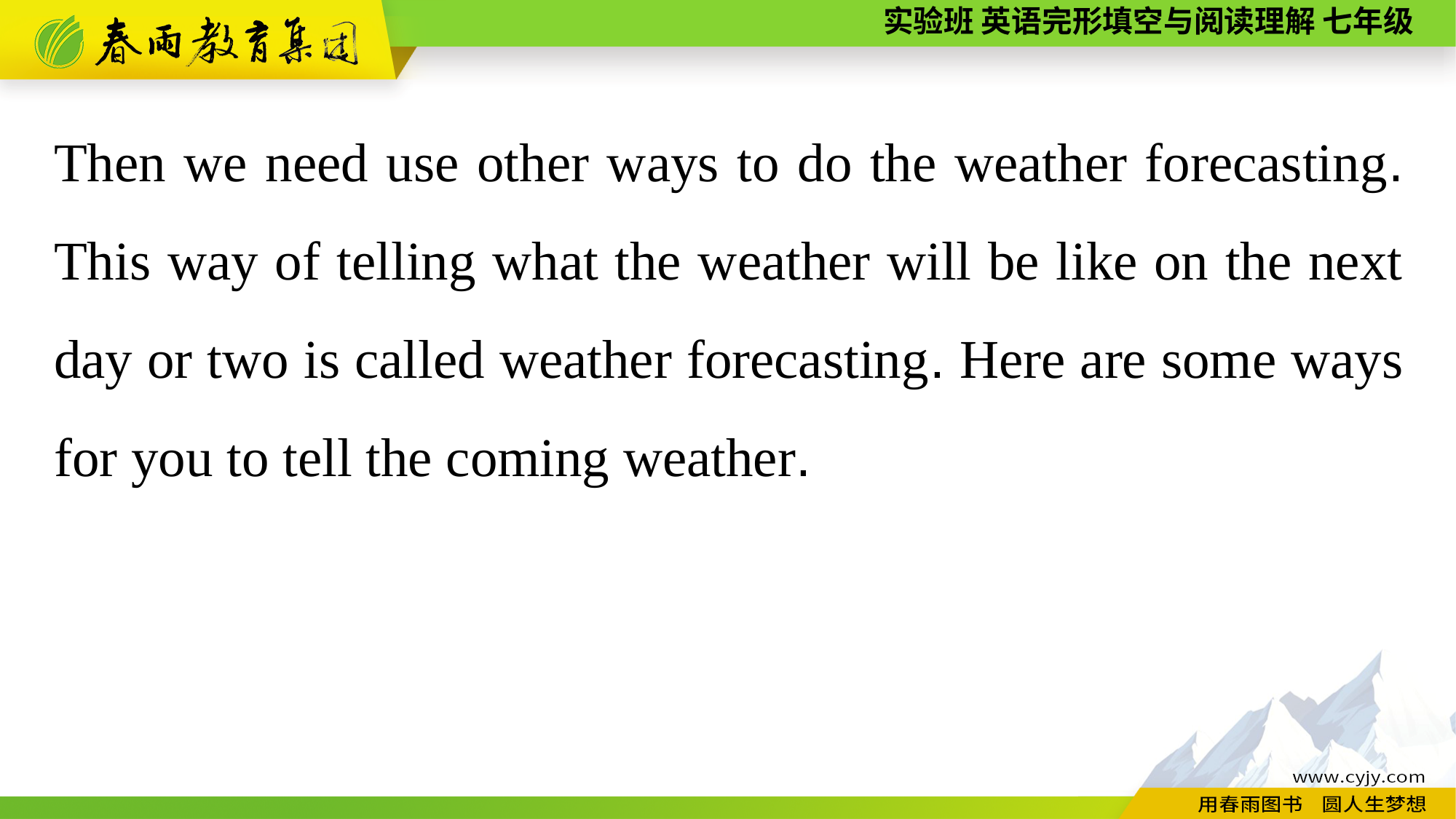

Then we need use other ways to do the weather forecasting. This way of telling what the weather will be like on the next day or two is called weather forecasting. Here are some ways for you to tell the coming weather.